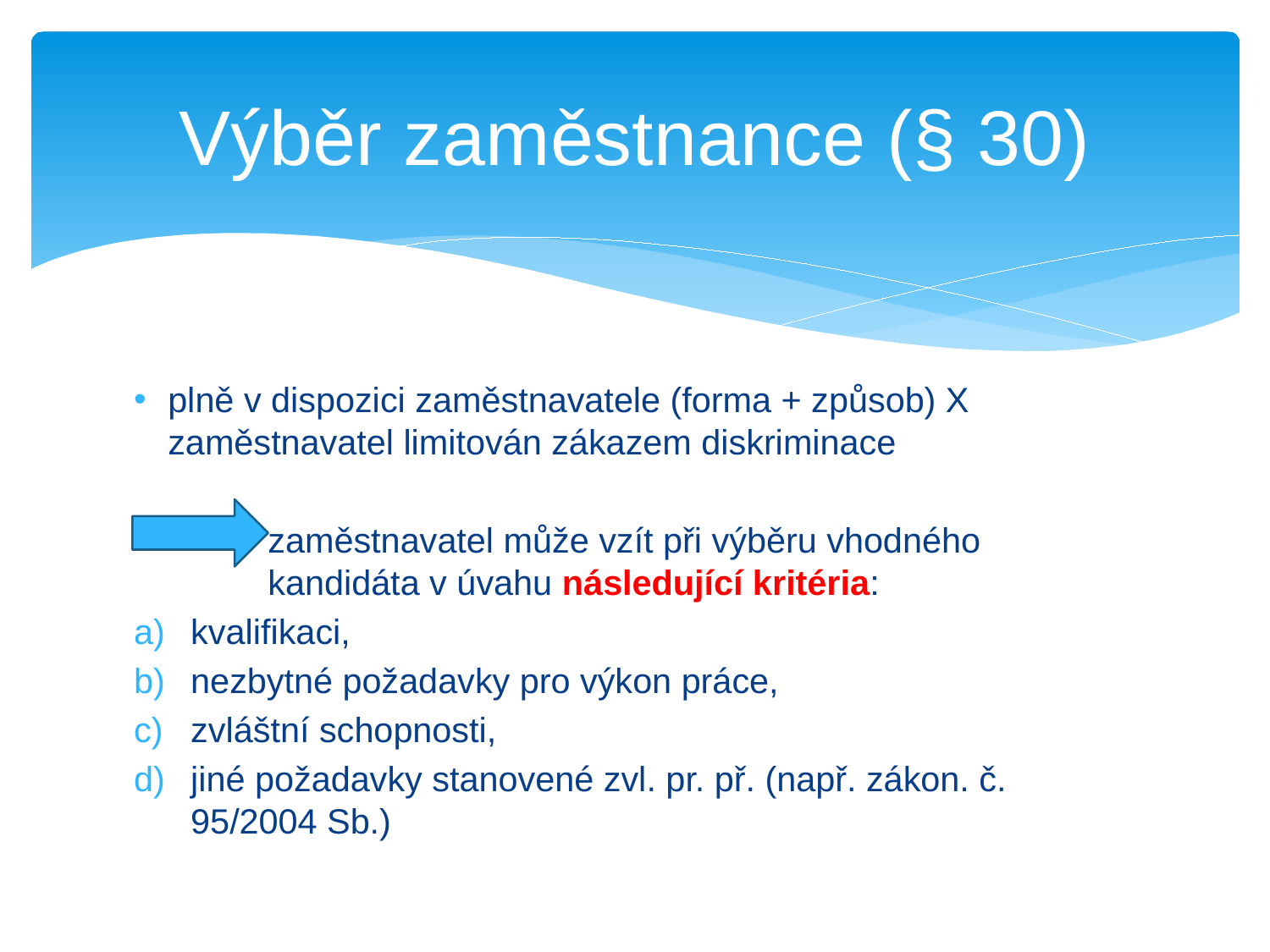

# Výběr zaměstnance (§ 30)
plně v dispozici zaměstnavatele (forma + způsob) X zaměstnavatel limitován zákazem diskriminace

zaměstnavatel může vzít při výběru vhodného kandidáta v úvahu následující kritéria:
kvalifikaci,
nezbytné požadavky pro výkon práce,
zvláštní schopnosti,
jiné požadavky stanovené zvl. pr. př. (např. zákon. č. 95/2004 Sb.)